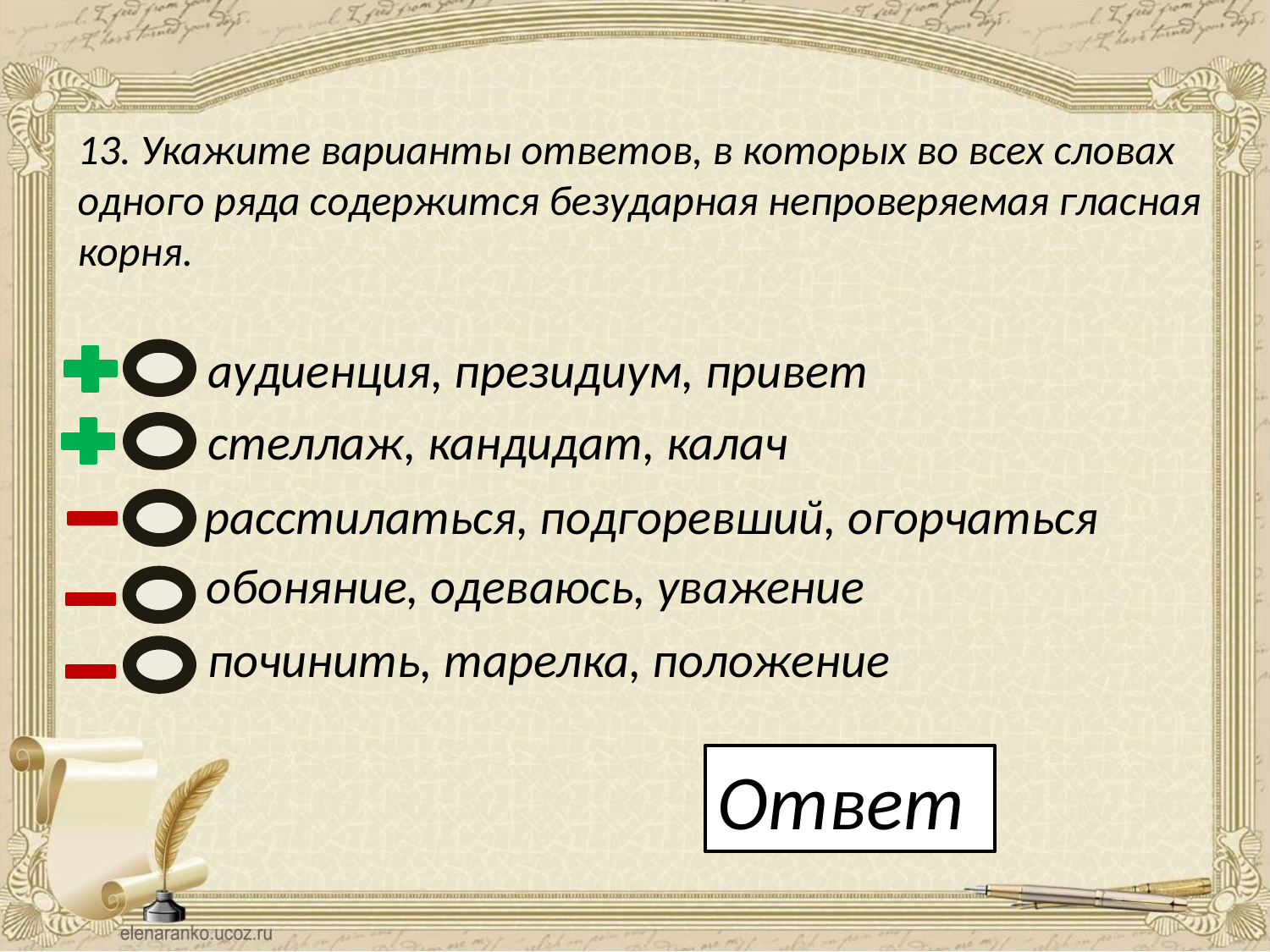

13. Укажите варианты ответов, в которых во всех словах одного ряда содержится безударная непроверяемая гласная корня.
аудиенция, президиум, привет

стеллаж, кандидат, калач

расстилаться, подгоревший, огорчаться

обоняние, одеваюсь, уважение

починить, тарелка, положение

Ответ